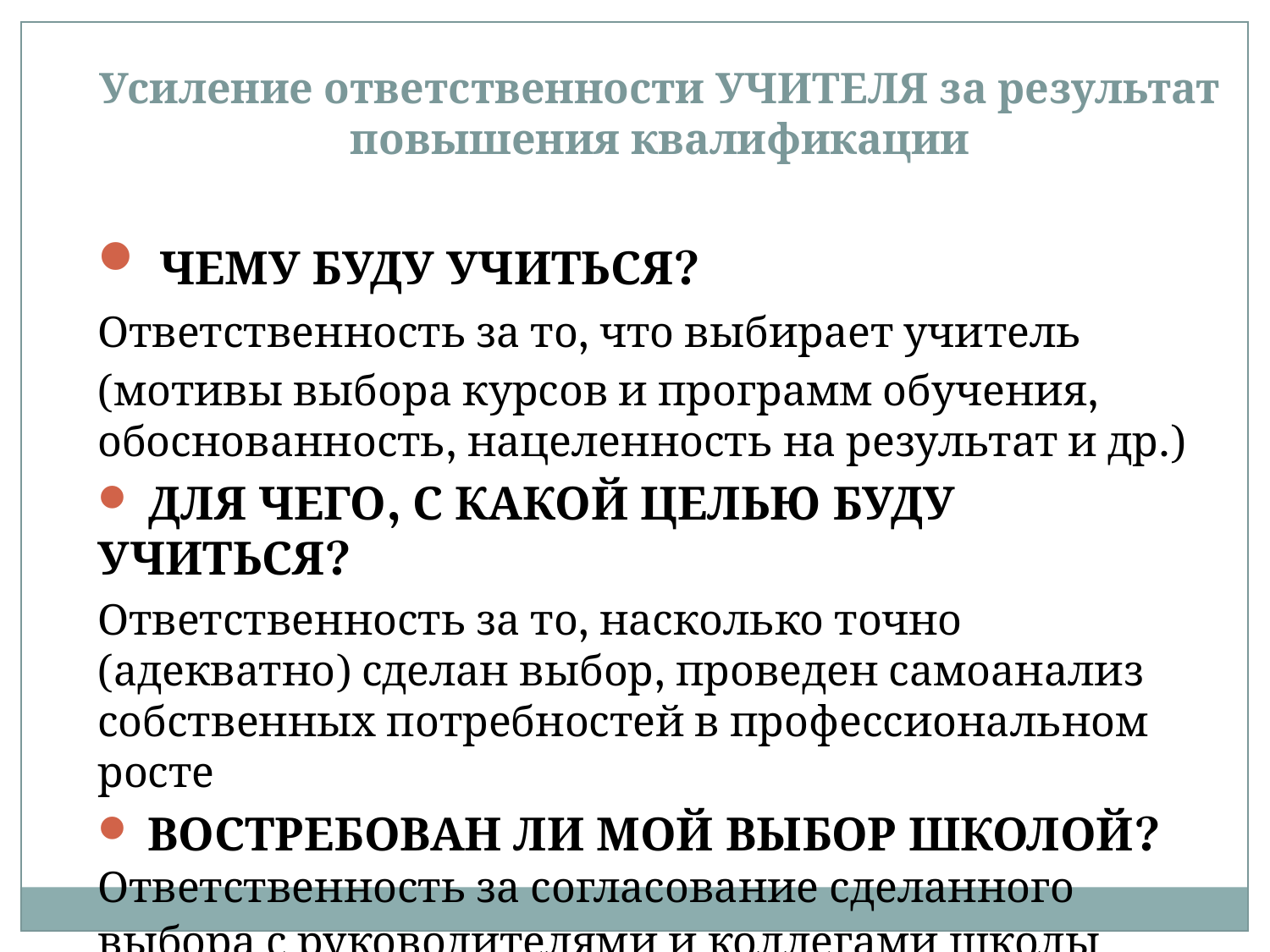

Усиление ответственности УЧИТЕЛЯ за результат повышения квалификации
15
 ЧЕМУ БУДУ УЧИТЬСЯ?
Ответственность за то, что выбирает учитель
(мотивы выбора курсов и программ обучения, обоснованность, нацеленность на результат и др.)
 ДЛЯ ЧЕГО, С КАКОЙ ЦЕЛЬЮ БУДУ УЧИТЬСЯ?
Ответственность за то, насколько точно (адекватно) сделан выбор, проведен самоанализ собственных потребностей в профессиональном росте
 ВОСТРЕБОВАН ЛИ МОЙ ВЫБОР ШКОЛОЙ? Ответственность за согласование сделанного выбора с руководителями и коллегами школы